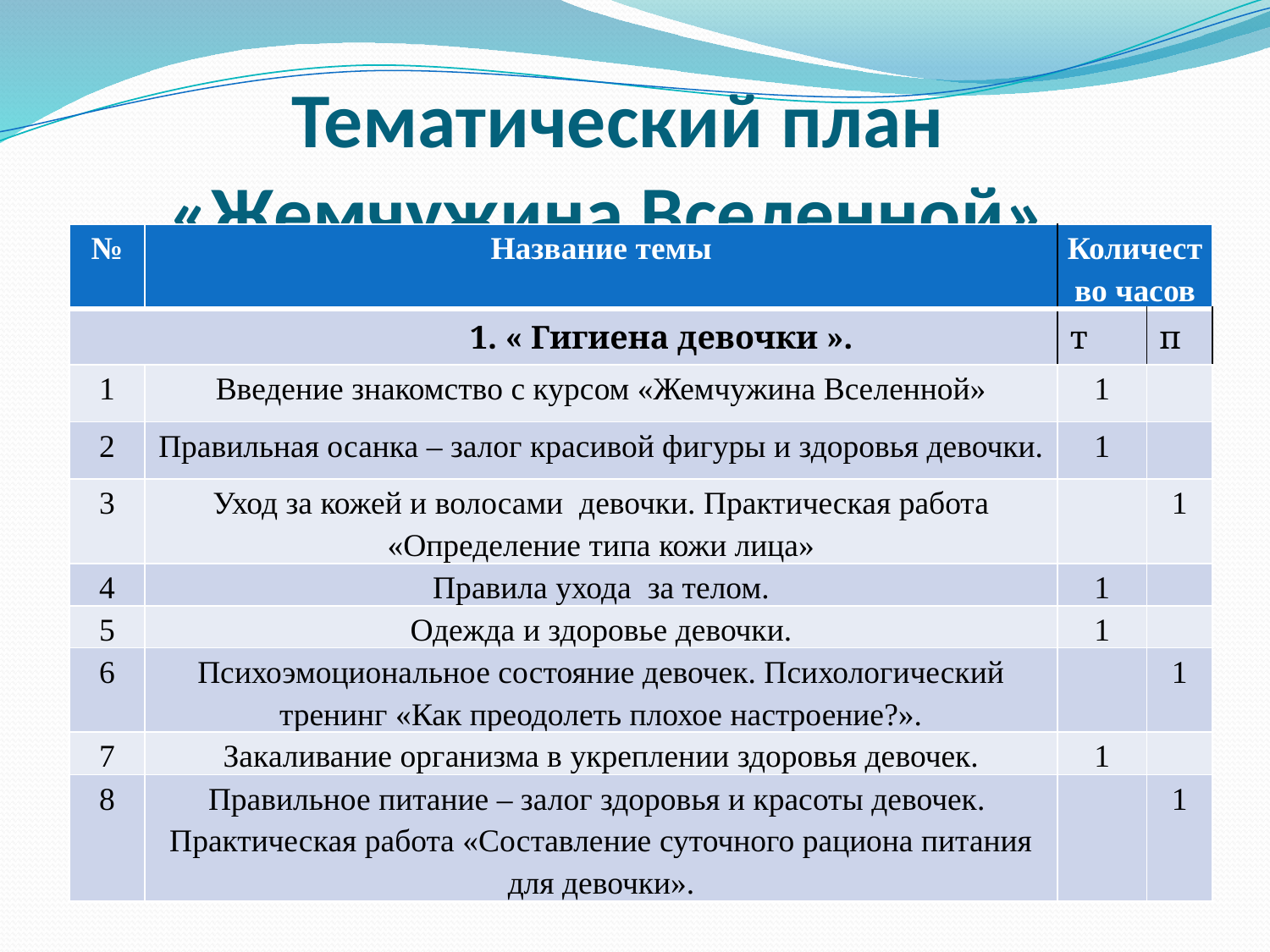

# Тематический план «Жемчужина Вселенной»
| № | Название темы | Количество часов |  |
| --- | --- | --- | --- |
| 1. « Гигиена девочки ». |  | т | п |
| 1 | Введение знакомство с курсом «Жемчужина Вселенной» | 1 |  |
| 2 | Правильная осанка – залог красивой фигуры и здоровья девочки. | 1 |  |
| 3 | Уход за кожей и волосами девочки. Практическая работа «Определение типа кожи лица» |  | 1 |
| 4 | Правила ухода за телом. | 1 |  |
| 5 | Одежда и здоровье девочки. | 1 |  |
| 6 | Психоэмоциональное состояние девочек. Психологический тренинг «Как преодолеть плохое настроение?». |  | 1 |
| 7 | Закаливание организма в укреплении здоровья девочек. | 1 |  |
| 8 | Правильное питание – залог здоровья и красоты девочек. Практическая работа «Составление суточного рациона питания для девочки». |  | 1 |